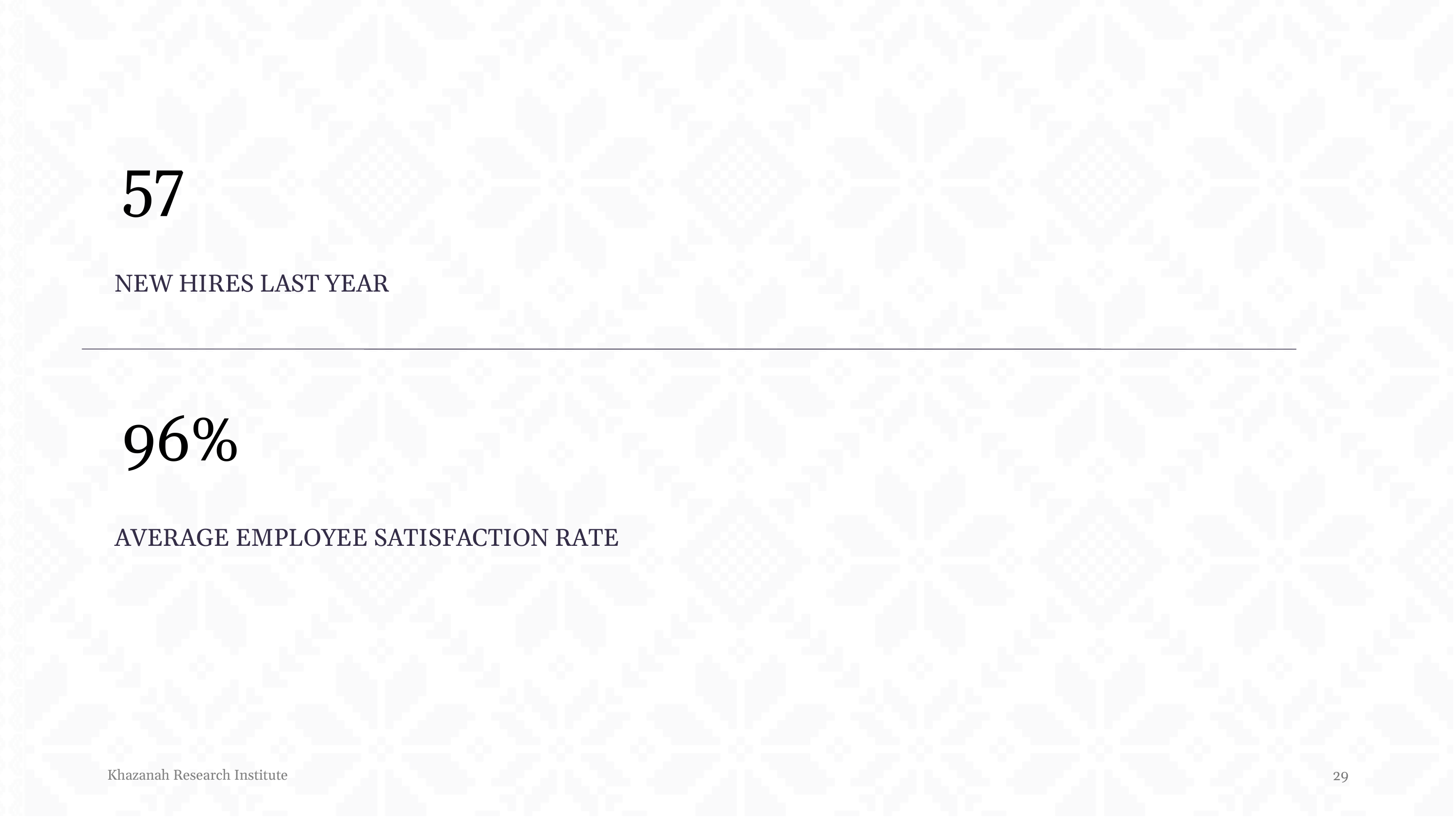

# 57
NEW HIRES LAST YEAR

96%
AVERAGE EMPLOYEE SATISFACTION RATE
29